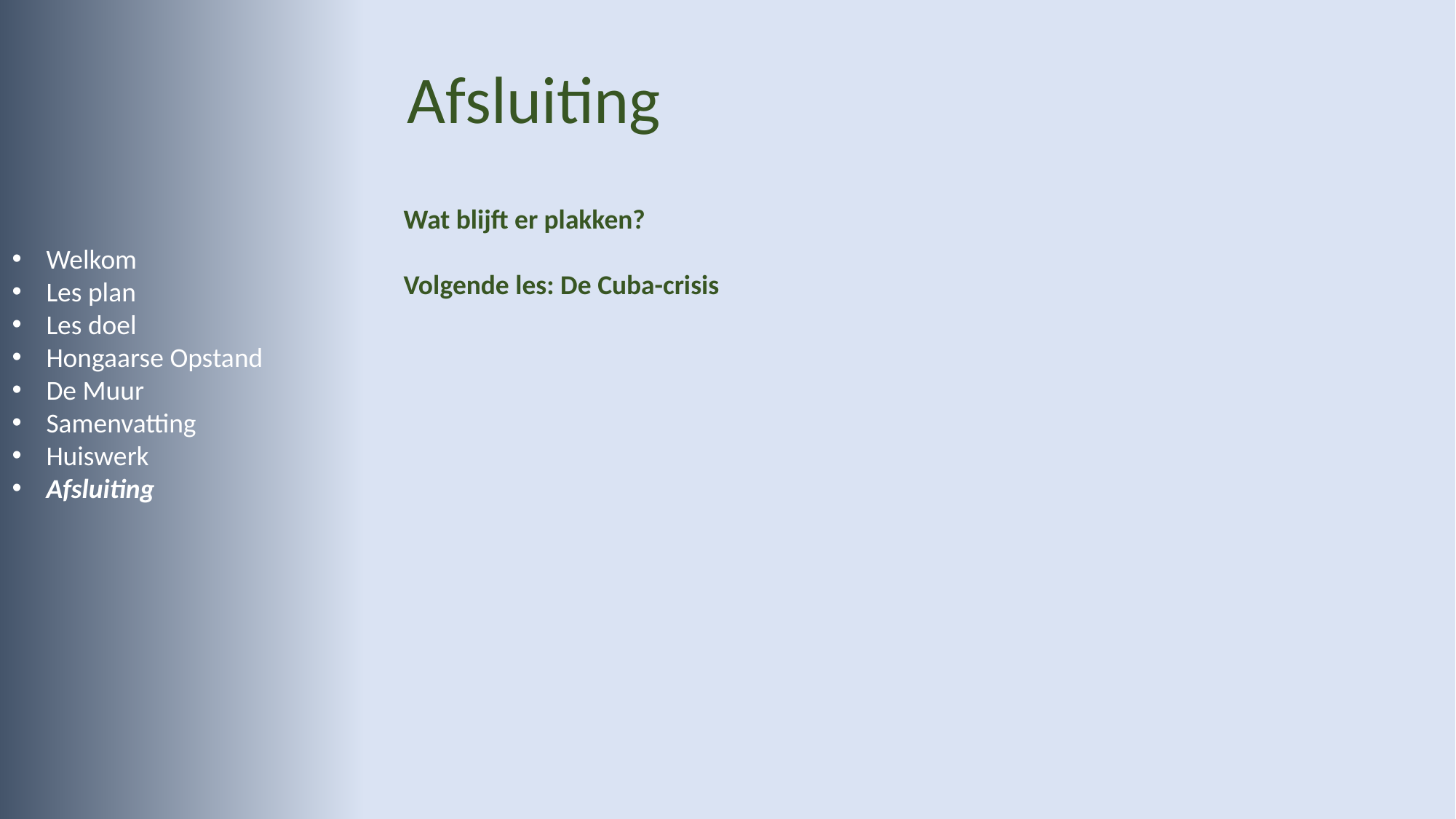

# Afsluiting
Wat blijft er plakken?

Volgende les: De Cuba-crisis

Welkom
Les plan
Les doel
Hongaarse Opstand
De Muur
Samenvatting
Huiswerk
Afsluiting